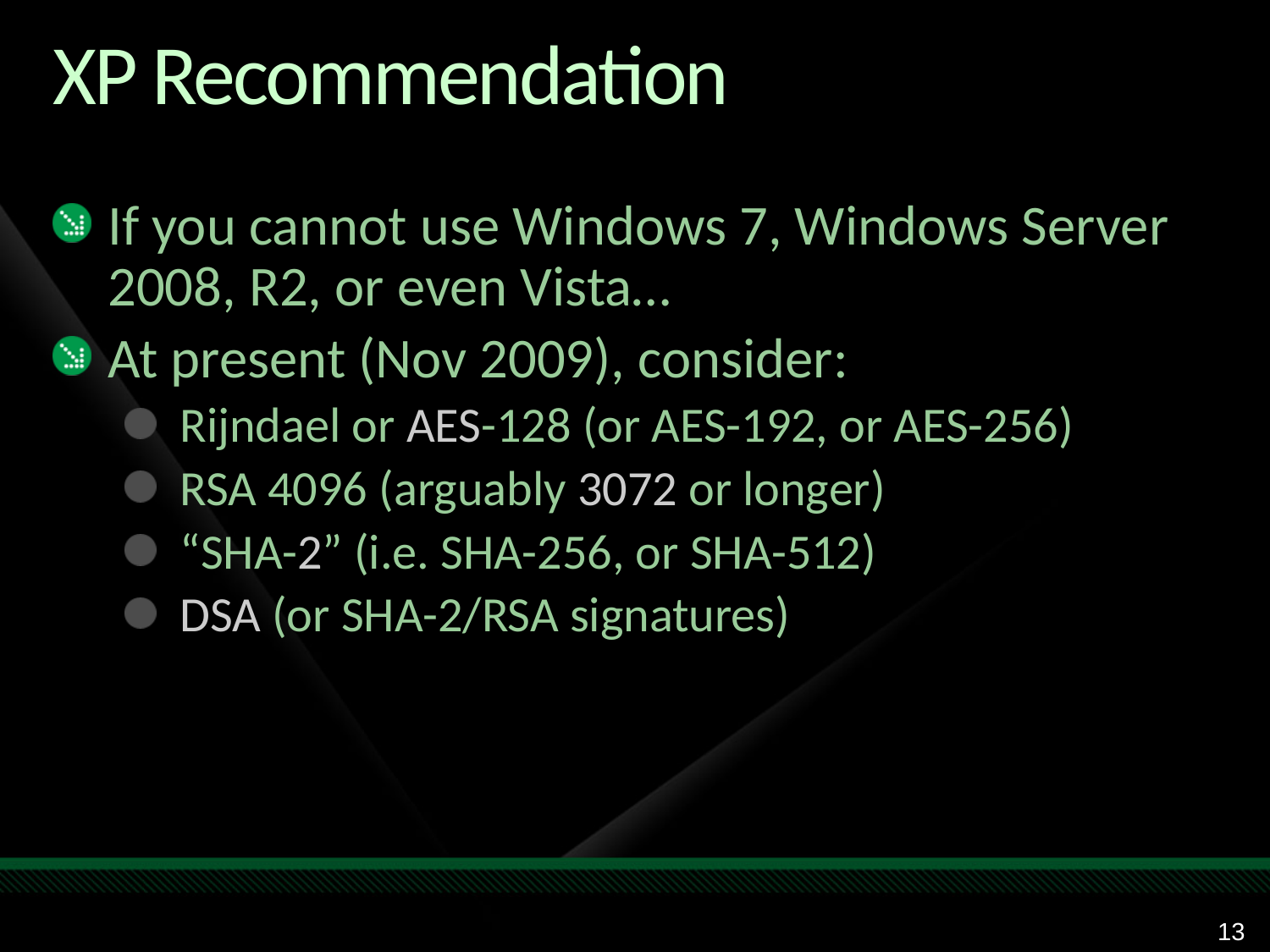

# XP Recommendation
If you cannot use Windows 7, Windows Server 2008, R2, or even Vista…
At present (Nov 2009), consider:
Rijndael or AES-128 (or AES-192, or AES-256)
RSA 4096 (arguably 3072 or longer)
“SHA-2” (i.e. SHA-256, or SHA-512)
DSA (or SHA-2/RSA signatures)